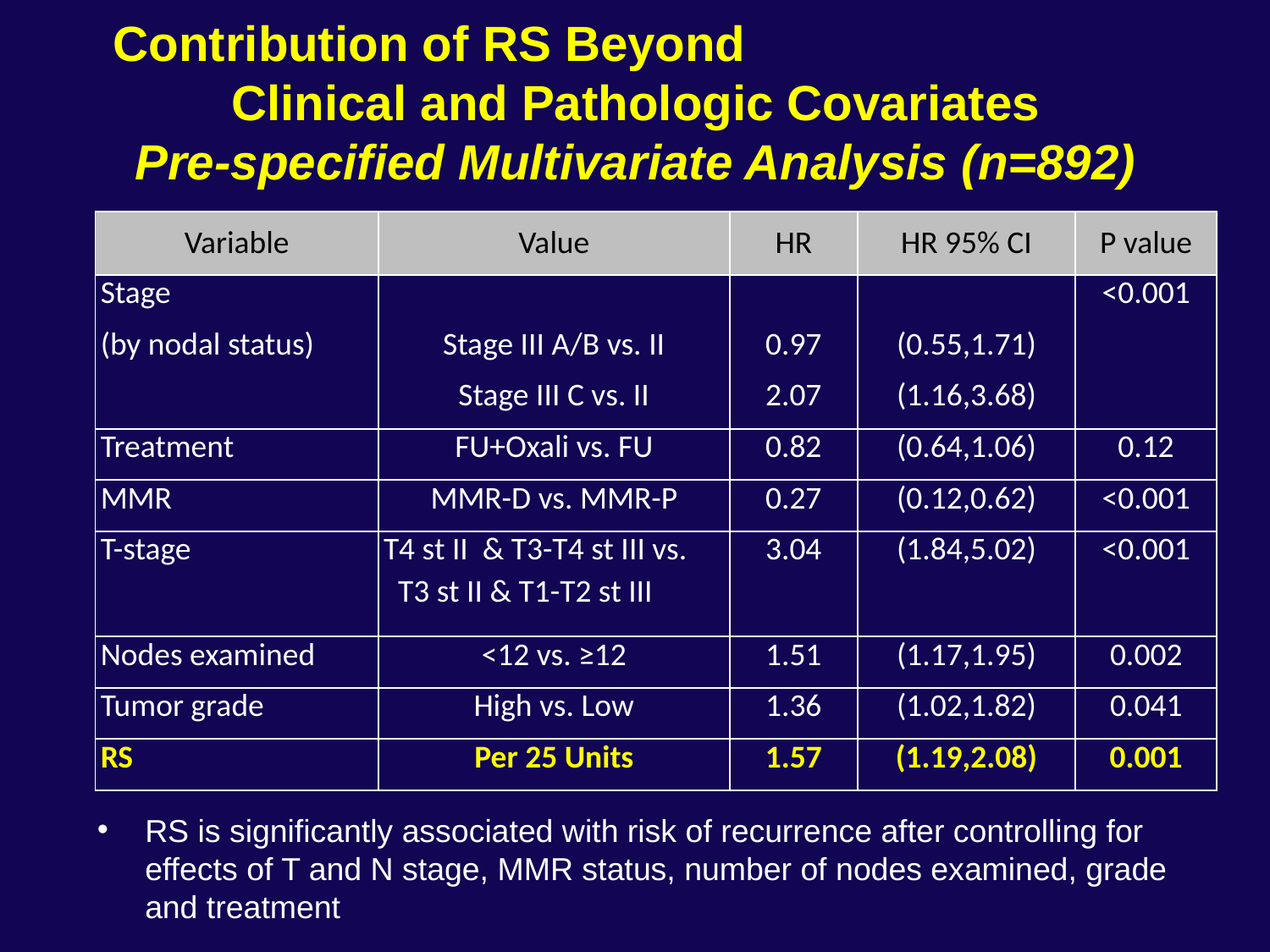

# Contribution of RS Beyond                               Clinical and Pathologic Covariates Pre-specified Multivariate Analysis (n=892)
| Variable | Value | HR | HR 95% CI | P value |
| --- | --- | --- | --- | --- |
| Stage |  |  |  | <0.001 |
| (by nodal status) | Stage III A/B vs. II | 0.97 | (0.55,1.71) |  |
|  | Stage III C vs. II | 2.07 | (1.16,3.68) |  |
| Treatment | FU+Oxali vs. FU | 0.82 | (0.64,1.06) | 0.12 |
| MMR | MMR-D vs. MMR-P | 0.27 | (0.12,0.62) | <0.001 |
| T-stage | T4 st II & T3-T4 st III vs. T3 st II & T1-T2 st III | 3.04 | (1.84,5.02) | <0.001 |
| Nodes examined | <12 vs. ≥12 | 1.51 | (1.17,1.95) | 0.002 |
| Tumor grade | High vs. Low | 1.36 | (1.02,1.82) | 0.041 |
| RS | Per 25 Units | 1.57 | (1.19,2.08) | 0.001 |
RS is significantly associated with risk of recurrence after controlling for effects of T and N stage, MMR status, number of nodes examined, grade and treatment